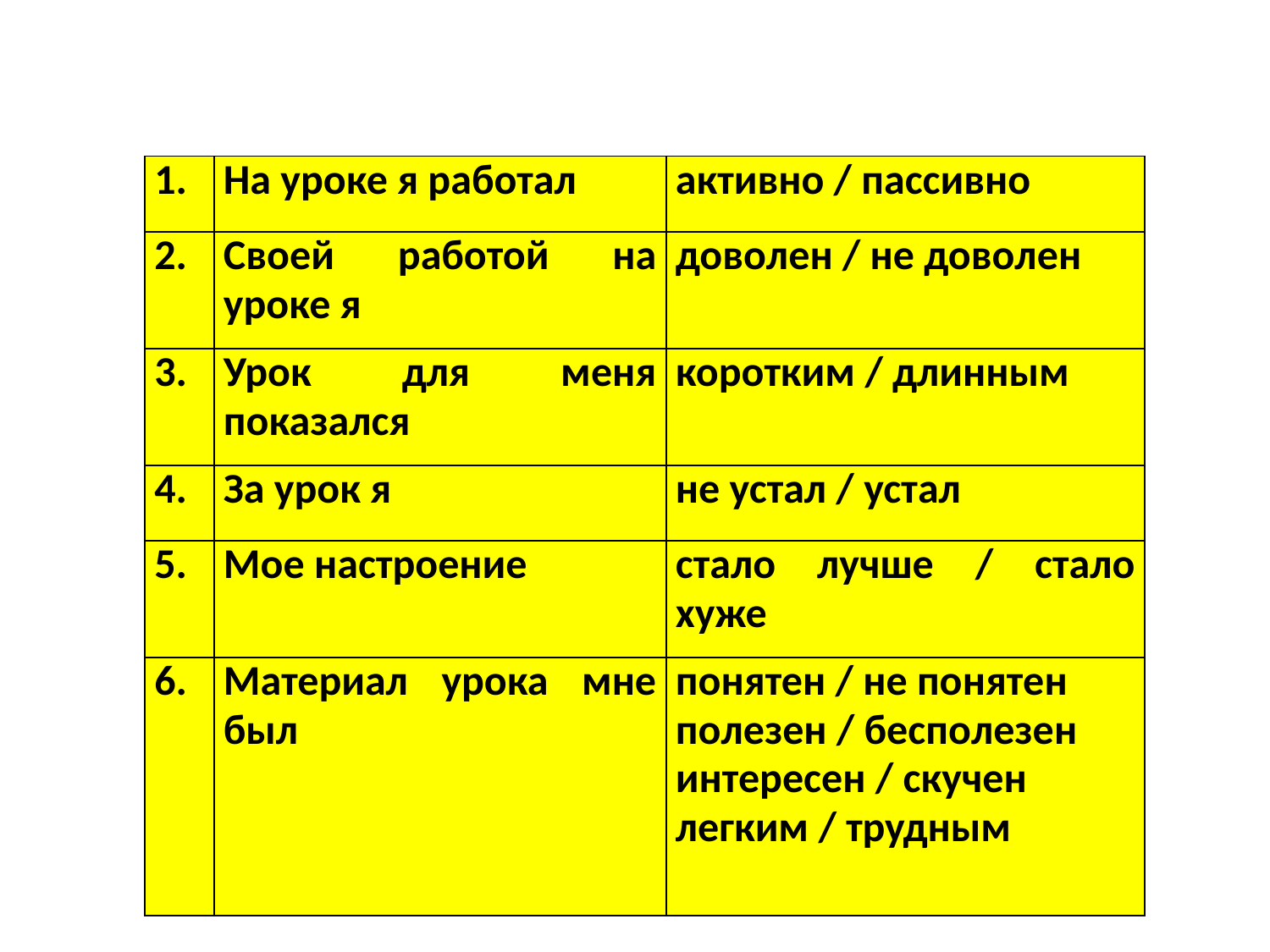

| 1. | На уроке я работал | активно / пассивно |
| --- | --- | --- |
| 2. | Своей работой на уроке я | доволен / не доволен |
| 3. | Урок для меня показался | коротким / длинным |
| 4. | За урок я | не устал / устал |
| 5. | Мое настроение | стало лучше / стало хуже |
| 6. | Материал урока мне был | понятен / не понятен полезен / бесполезен интересен / скучен легким / трудным |